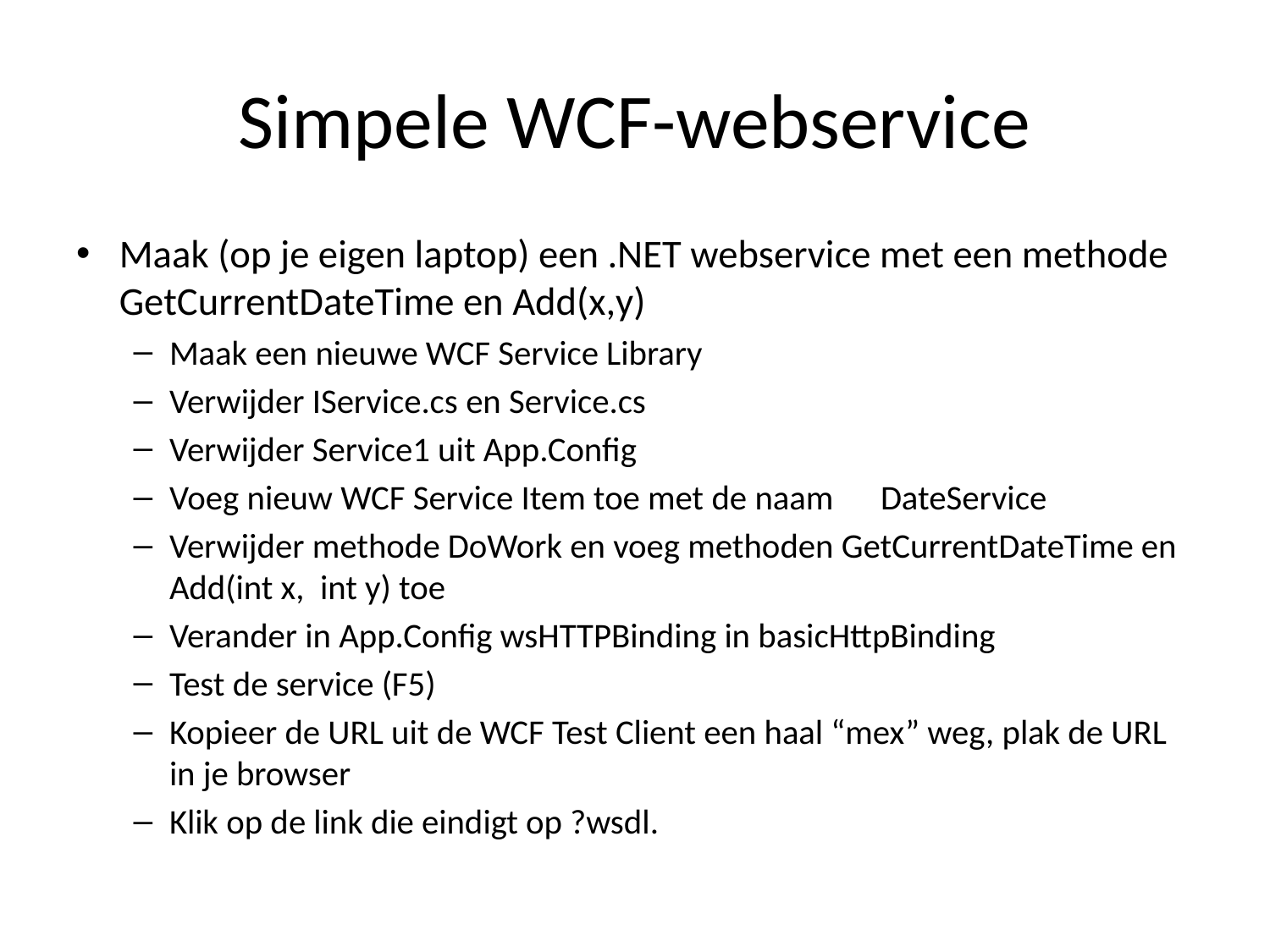

# Simpele WCF-webservice
Maak (op je eigen laptop) een .NET webservice met een methode GetCurrentDateTime en Add(x,y)
Maak een nieuwe WCF Service Library
Verwijder IService.cs en Service.cs
Verwijder Service1 uit App.Config
Voeg nieuw WCF Service Item toe met de naam 			DateService
Verwijder methode DoWork en voeg methoden GetCurrentDateTime en Add(int x,  int y) toe
Verander in App.Config wsHTTPBinding in basicHttpBinding
Test de service (F5)
Kopieer de URL uit de WCF Test Client een haal “mex” weg, plak de URL in je browser
Klik op de link die eindigt op ?wsdl.